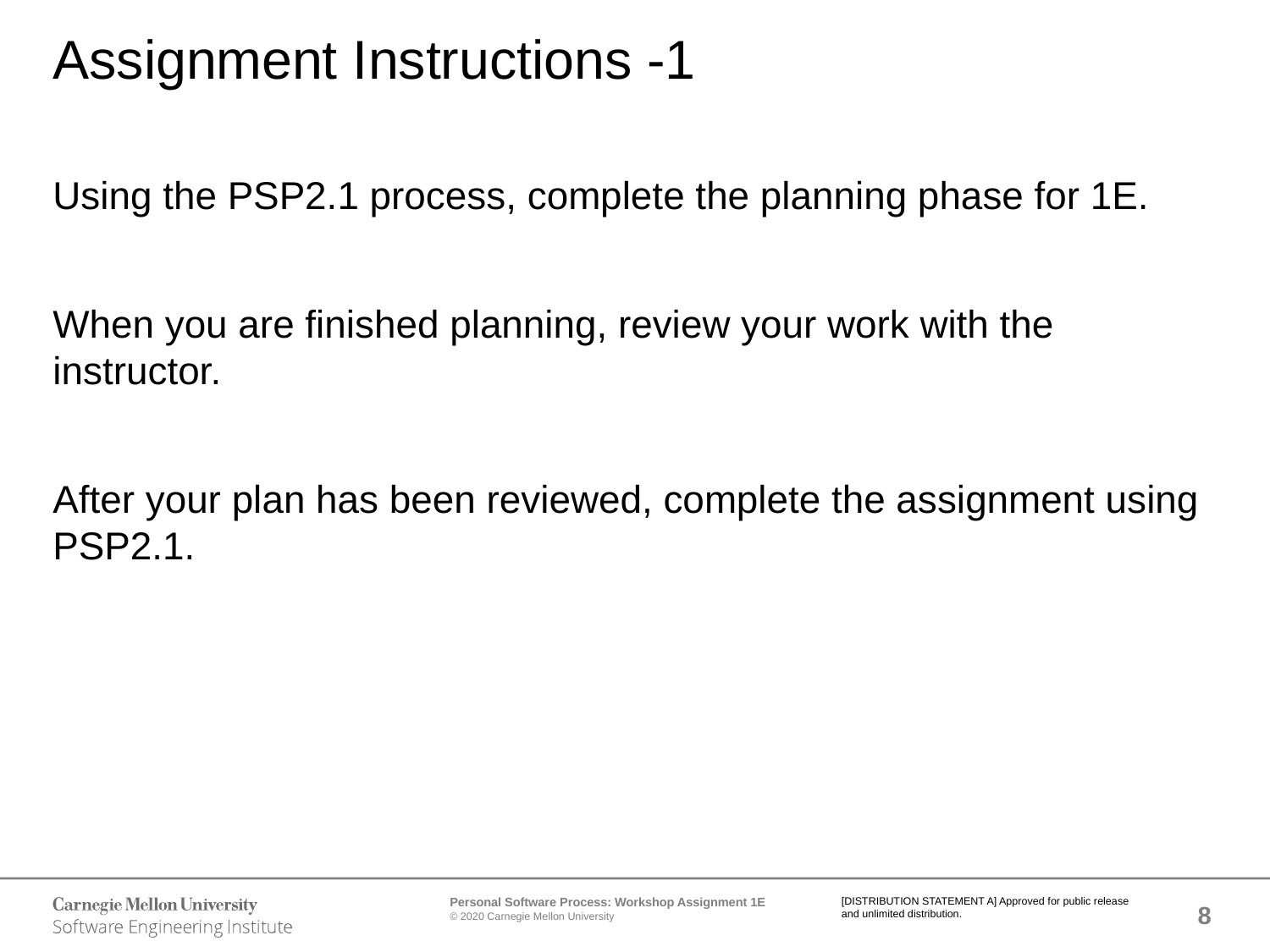

# Assignment Instructions -1
Using the PSP2.1 process, complete the planning phase for 1E.

When you are finished planning, review your work with the instructor.

After your plan has been reviewed, complete the assignment using PSP2.1.